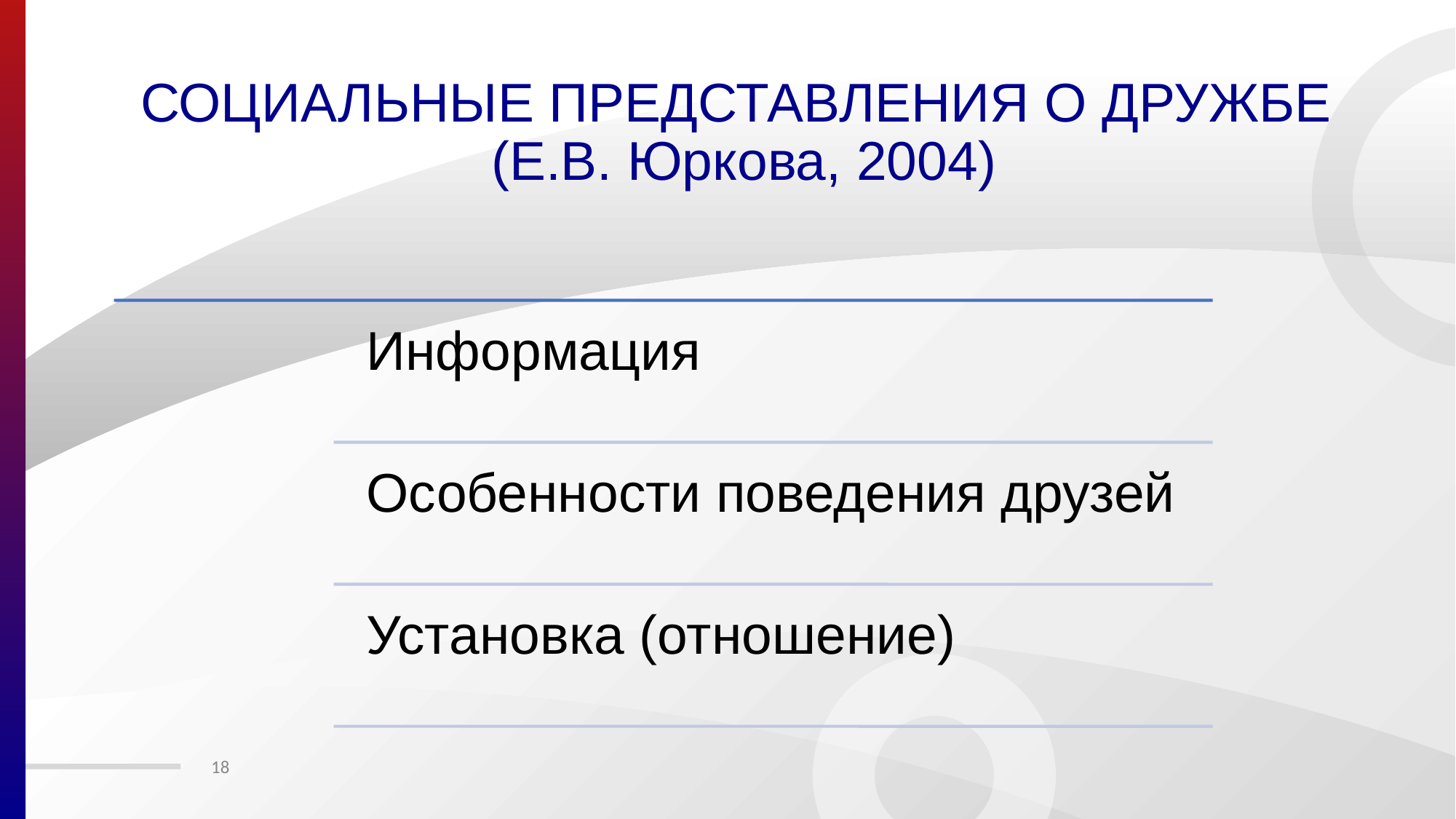

СОЦИАЛЬНЫЕ ПРЕДСТАВЛЕНИЯ О ДРУЖБЕ
(Е.В. Юркова, 2004)
#

Информация
Особенности поведения друзей
Установка (отношение)